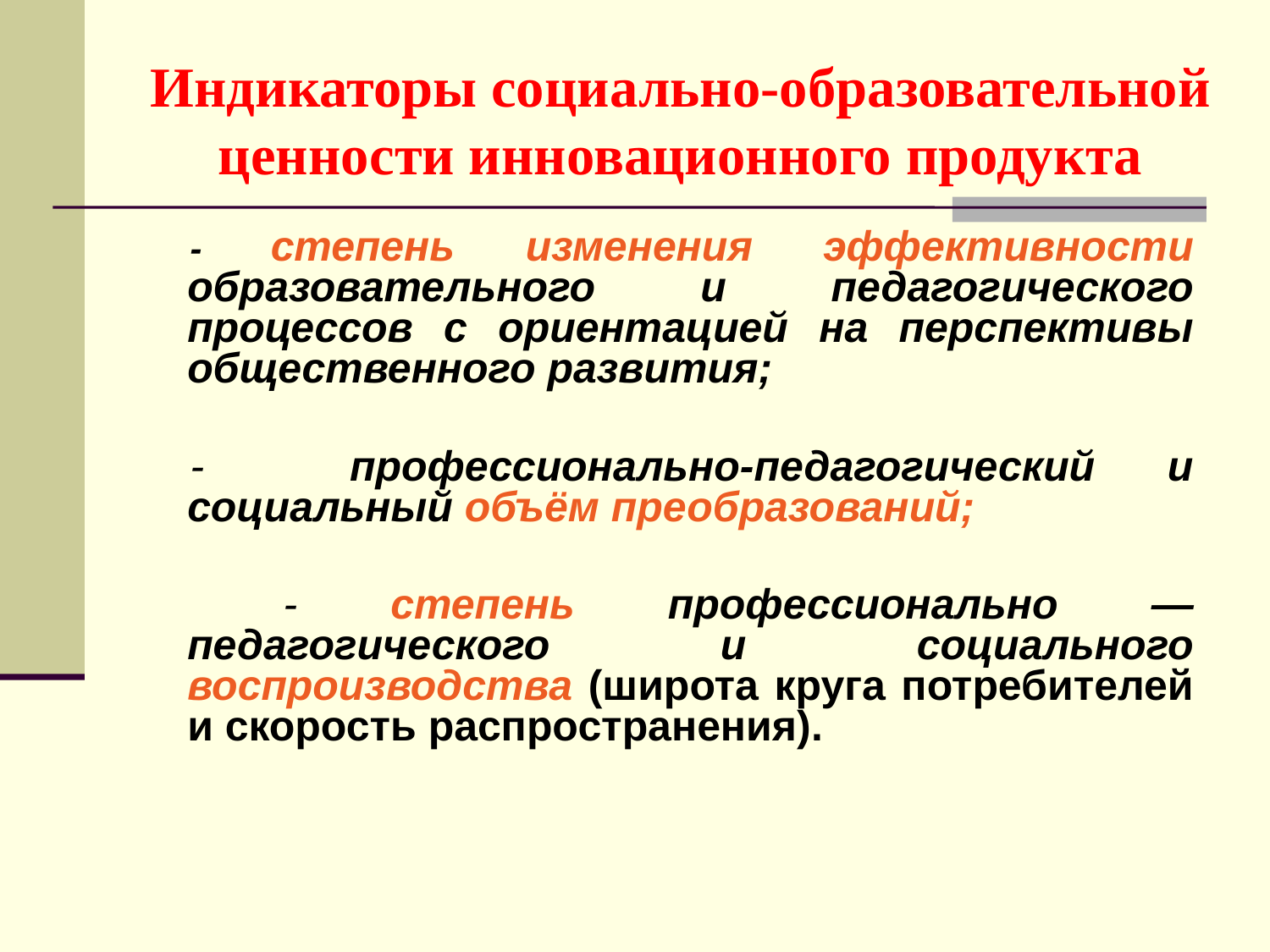

# Индикаторы социально-образовательной ценности инновационного продукта
- степень изменения эффективности образовательного и педагогического процессов с ориентацией на перспективы общественного развития;

-  профессионально-педагогический и социальный объём преобразований;

 - степень профессионально — педагогического и социального воспроизводства (широта круга потребителей и скорость распространения).